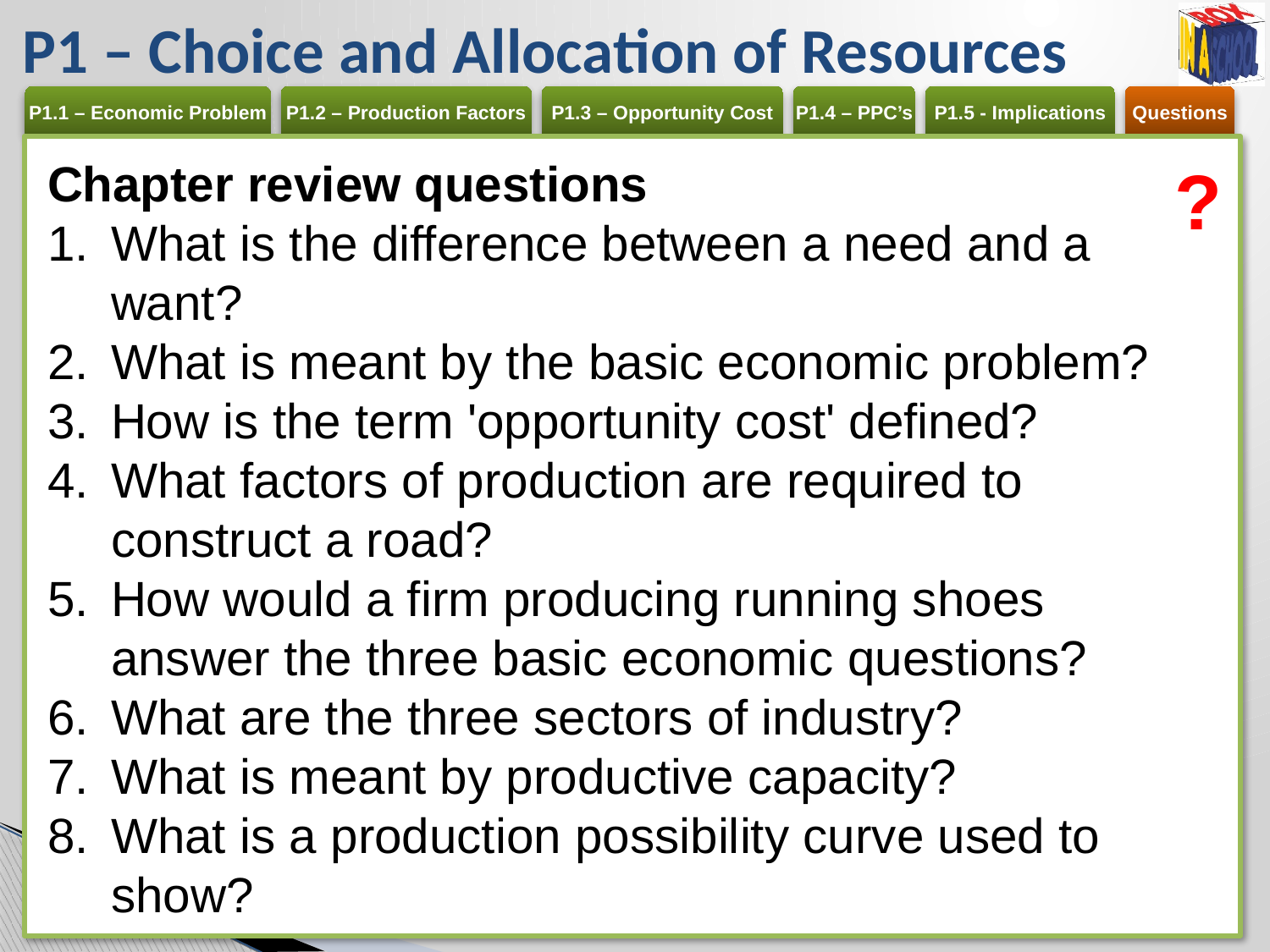

# P1 – Choice and Allocation of Resources
Chapter review questions
What is the difference between a need and a want?
What is meant by the basic economic problem?
How is the term 'opportunity cost' defined?
What factors of production are required to construct a road?
How would a firm producing running shoes answer the three basic economic questions?
What are the three sectors of industry?
What is meant by productive capacity?
What is a production possibility curve used to show?
?